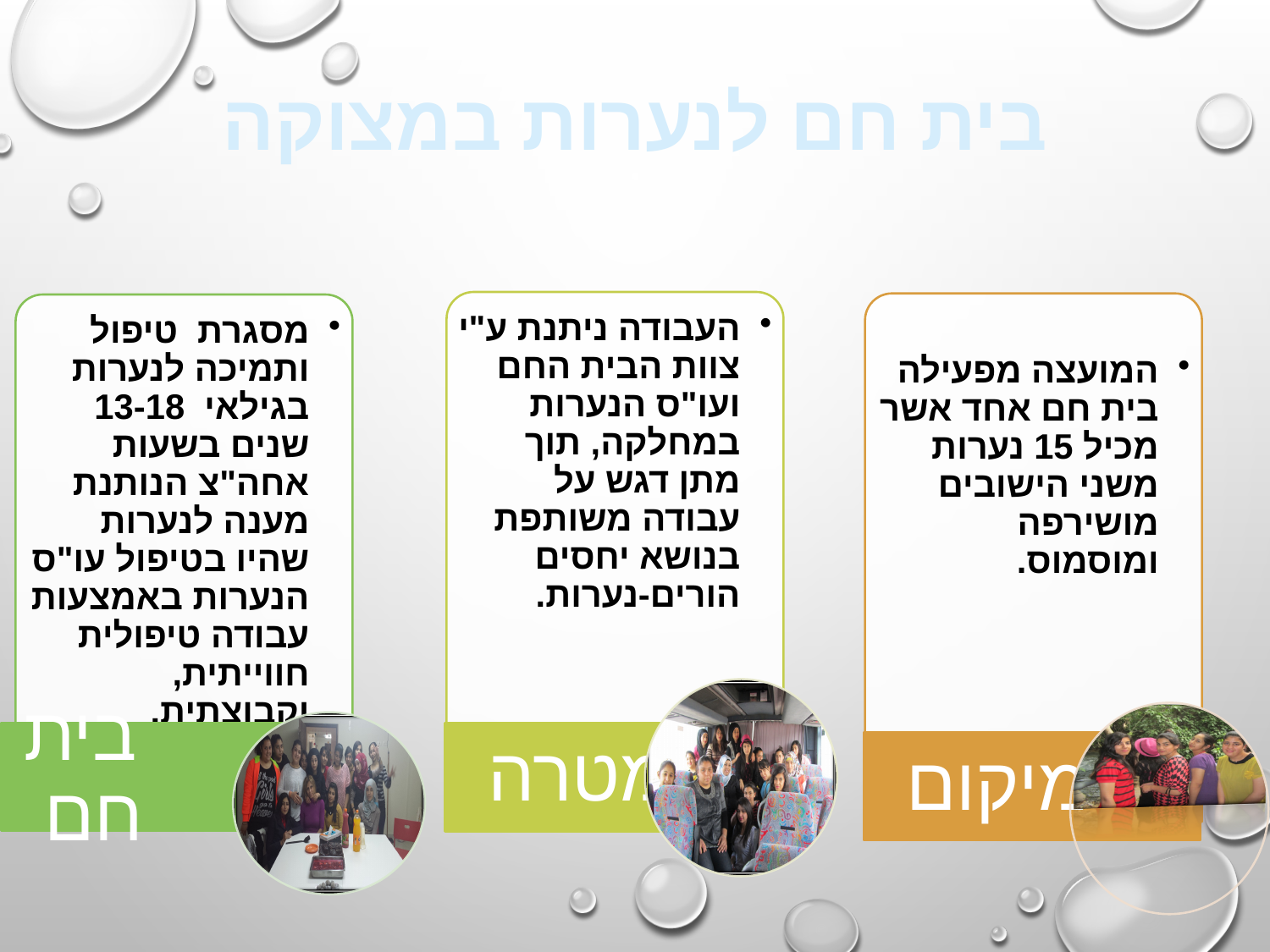

בית חם לנערות במצוקה
מסגרת  טיפול ותמיכה לנערות בגילאי  13-18 שנים בשעות אחה"צ הנותנת מענה לנערות שהיו בטיפול עו"ס הנערות באמצעות עבודה טיפולית חווייתית, וקבוצתית.

בית חם
העבודה ניתנת ע"י צוות הבית החם ועו"ס הנערות במחלקה, תוך מתן דגש על עבודה משותפת  בנושא יחסים הורים-נערות.
מטרה

המועצה מפעילה בית חם אחד אשר מכיל 15 נערות משני הישובים מושירפה ומוסמוס.
מיקום